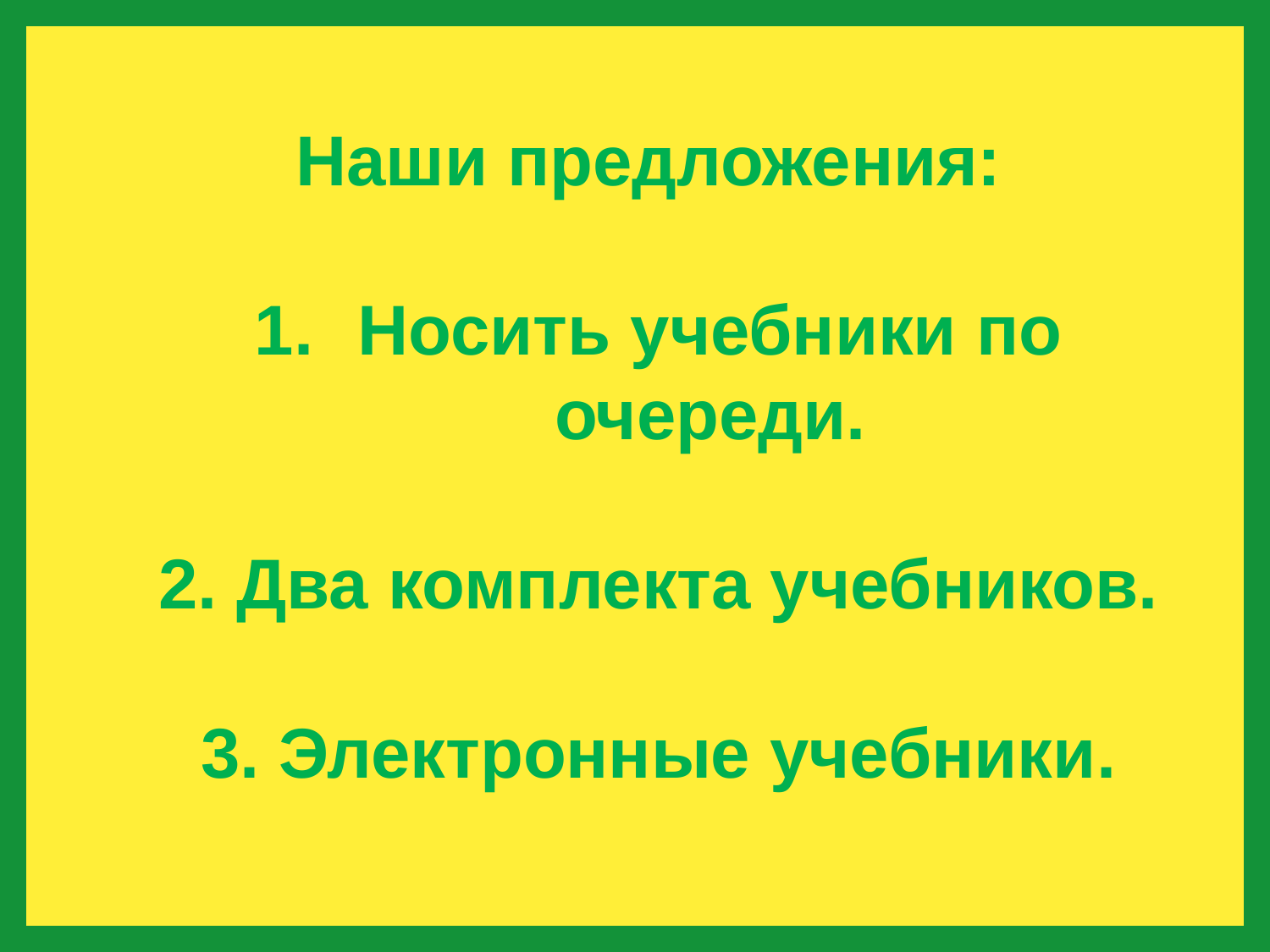

Наши предложения:

Носить учебники по очереди.

2. Два комплекта учебников.

3. Электронные учебники.